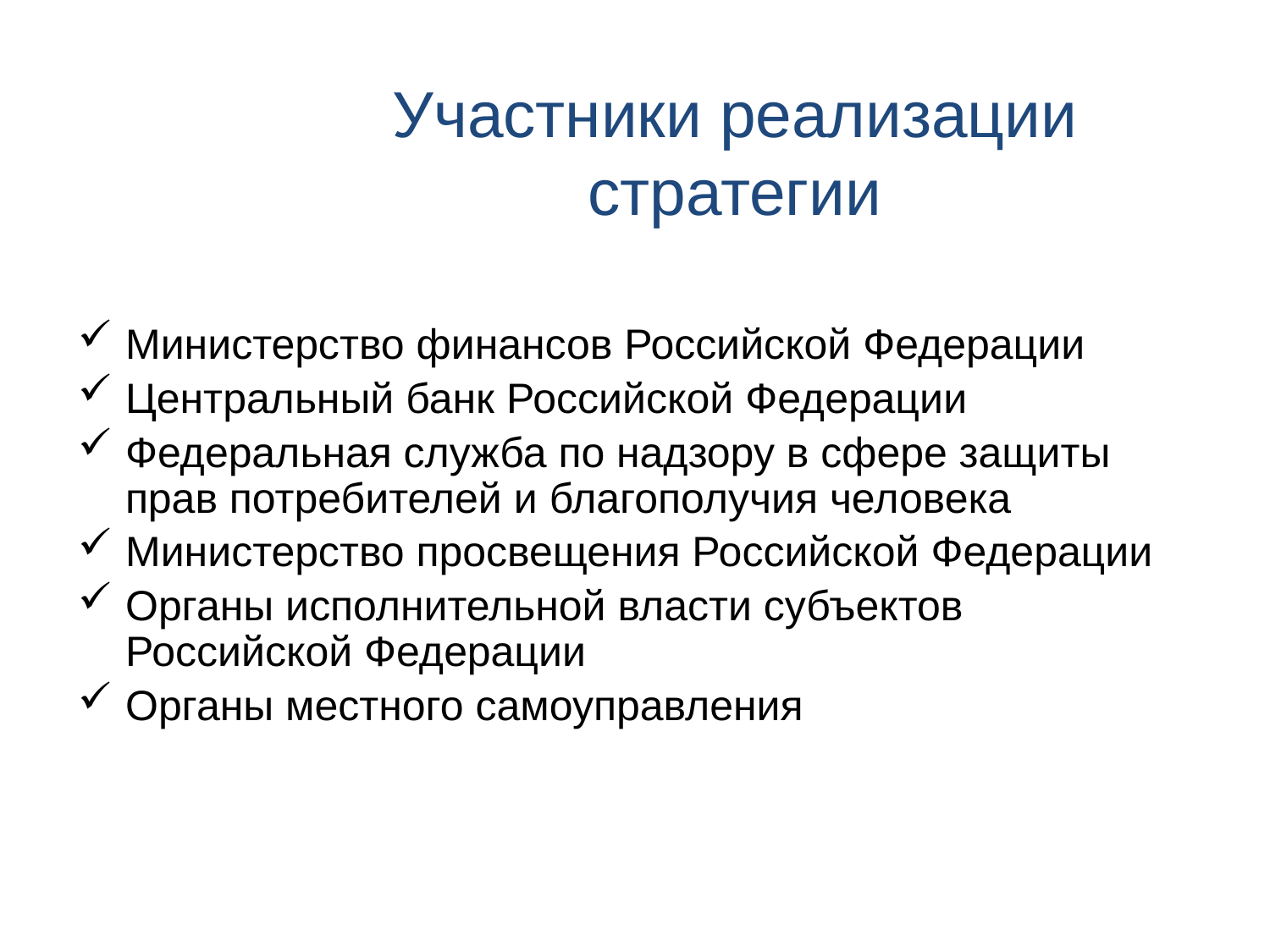

Участники реализации стратегии
Министерство финансов Российской Федерации
Центральный банк Российской Федерации
Федеральная служба по надзору в сфере защиты прав потребителей и благополучия человека
Министерство просвещения Российской Федерации
Органы исполнительной власти субъектов Российской Федерации
Органы местного самоуправления